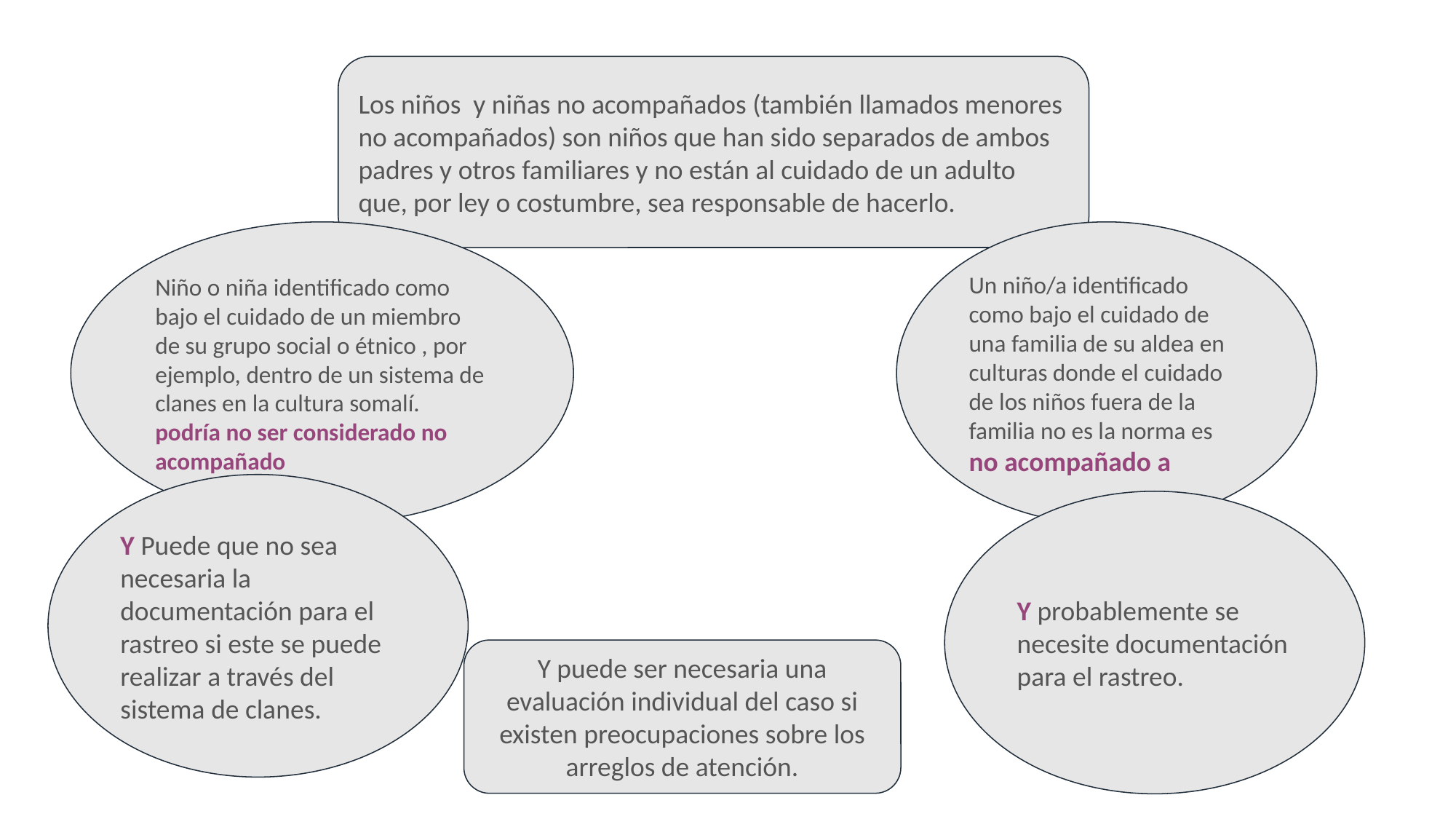

Los niños  y niñas no acompañados (también llamados menores no acompañados) son niños que han sido separados de ambos padres y otros familiares y no están al cuidado de un adulto que, por ley o costumbre, sea responsable de hacerlo.
Un niño/a identificado como bajo el cuidado de una familia de su aldea en culturas donde el cuidado de los niños fuera de la familia no es la norma es no acompañado a
Niño o niña identificado como bajo el cuidado de un miembro de su grupo social o étnico , por ejemplo, dentro de un sistema de clanes en la cultura somalí. podría no ser considerado no acompañado
Y Puede que no sea necesaria la documentación para el rastreo si este se puede realizar a través del sistema de clanes.
Y probablemente se necesite documentación para el rastreo.
Y puede ser necesaria una evaluación individual del caso si existen preocupaciones sobre los arreglos de atención.